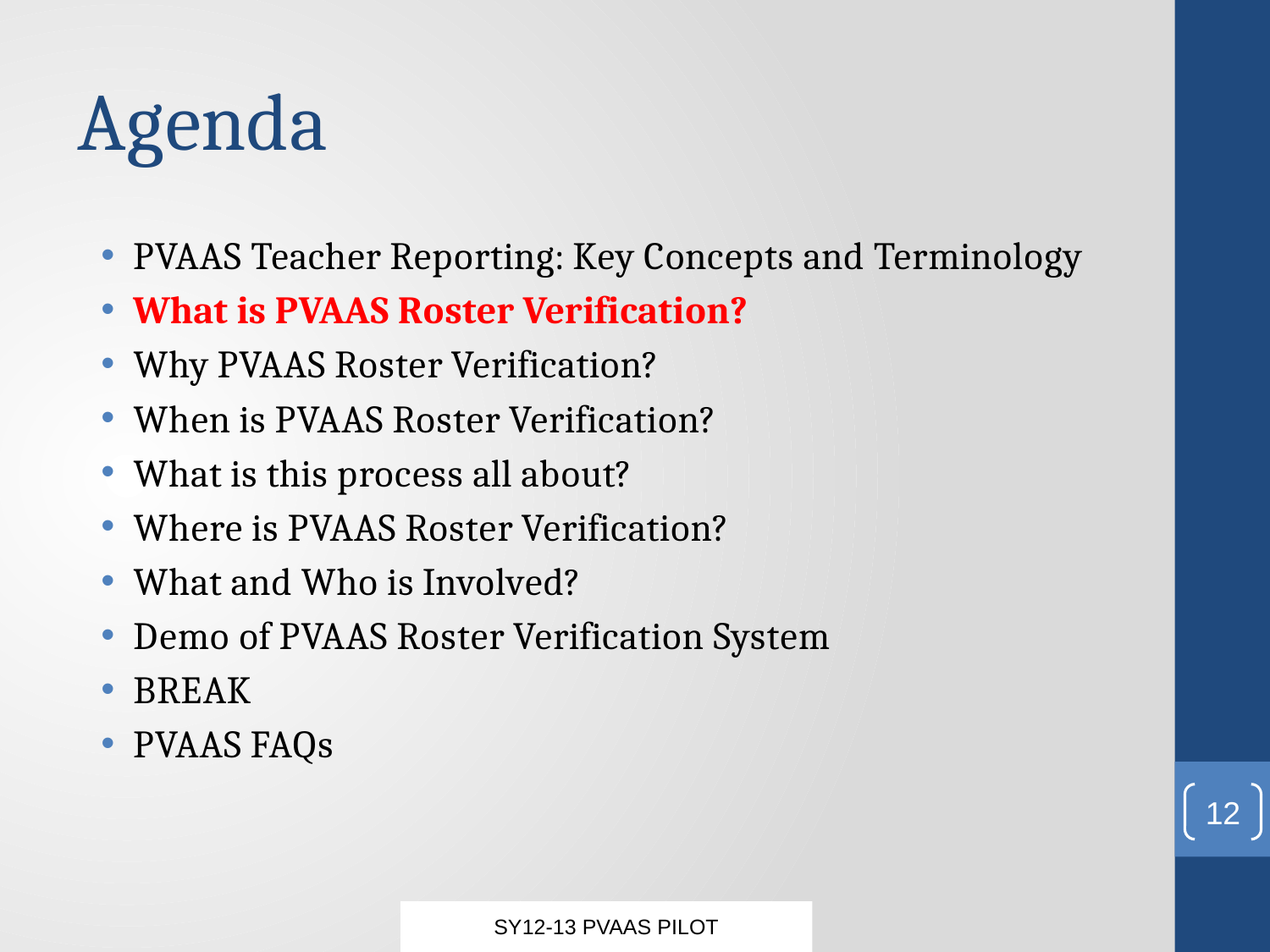

# Agenda
PVAAS Teacher Reporting: Key Concepts and Terminology
What is PVAAS Roster Verification?
Why PVAAS Roster Verification?
When is PVAAS Roster Verification?
What is this process all about?
Where is PVAAS Roster Verification?
What and Who is Involved?
Demo of PVAAS Roster Verification System
BREAK
PVAAS FAQs
12
SY12-13 PVAAS PILOT